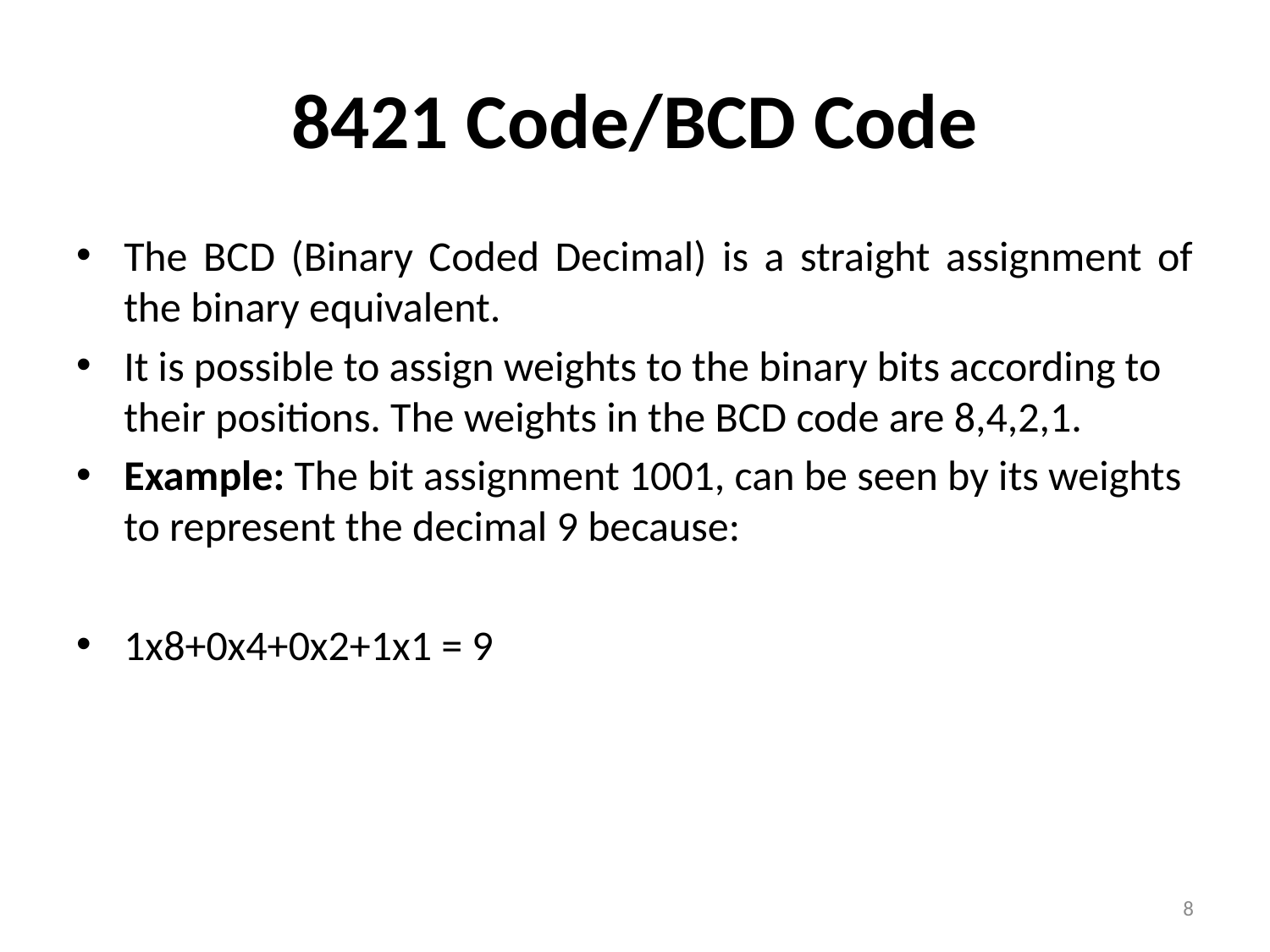

# 8421 Code/BCD Code
The BCD (Binary Coded Decimal) is a straight assignment of the binary equivalent.
It is possible to assign weights to the binary bits according to their positions. The weights in the BCD code are 8,4,2,1.
Example: The bit assignment 1001, can be seen by its weights to represent the decimal 9 because:

1x8+0x4+0x2+1x1 = 9

8